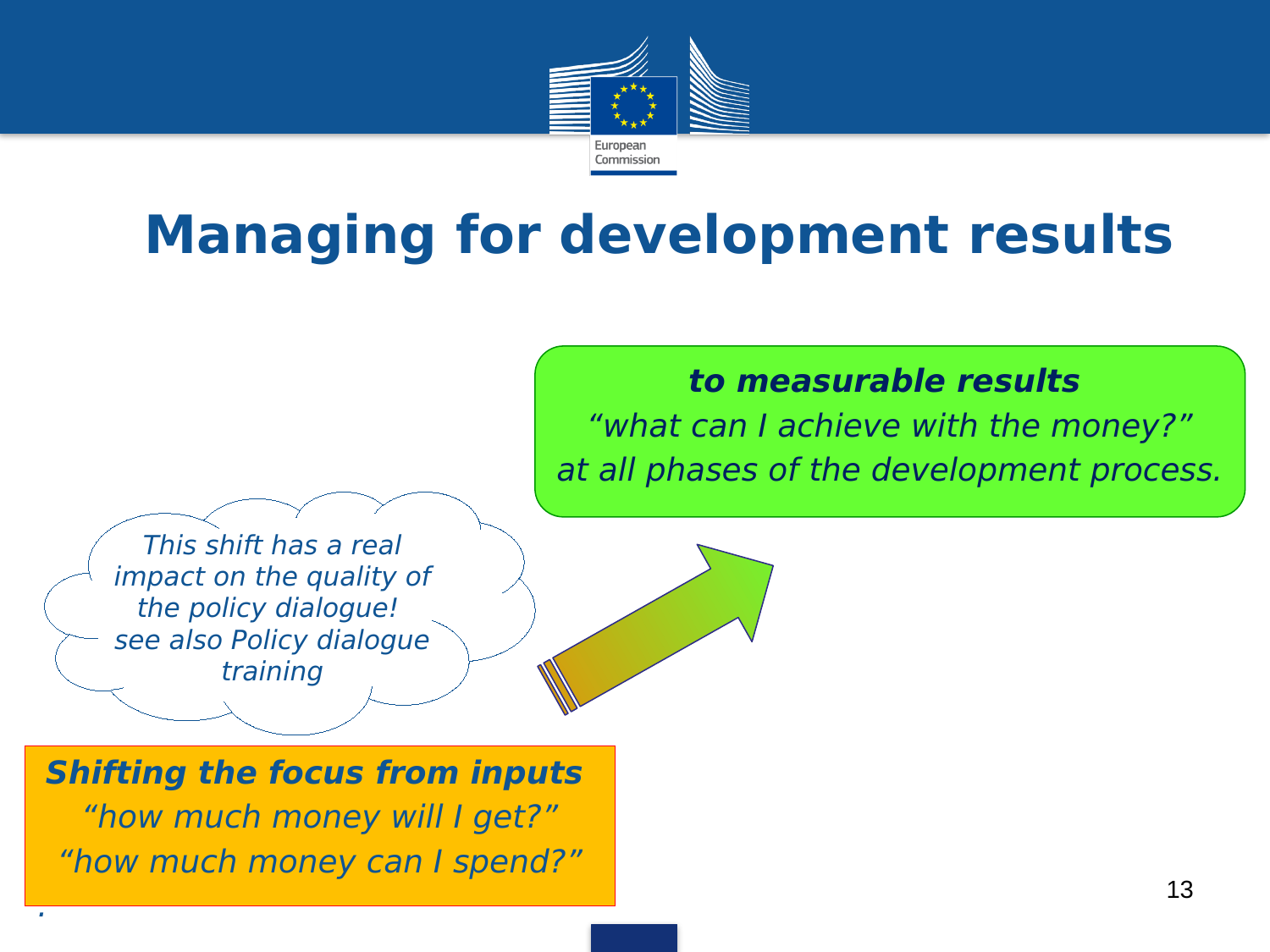

# Managing for development results
to measurable results
“what can I achieve with the money?”
at all phases of the development process.

This shift has a real impact on the quality of the policy dialogue!
see also Policy dialogue training

Shifting the focus from inputs
“how much money will I get?”
“how much money can I spend?”
.

13